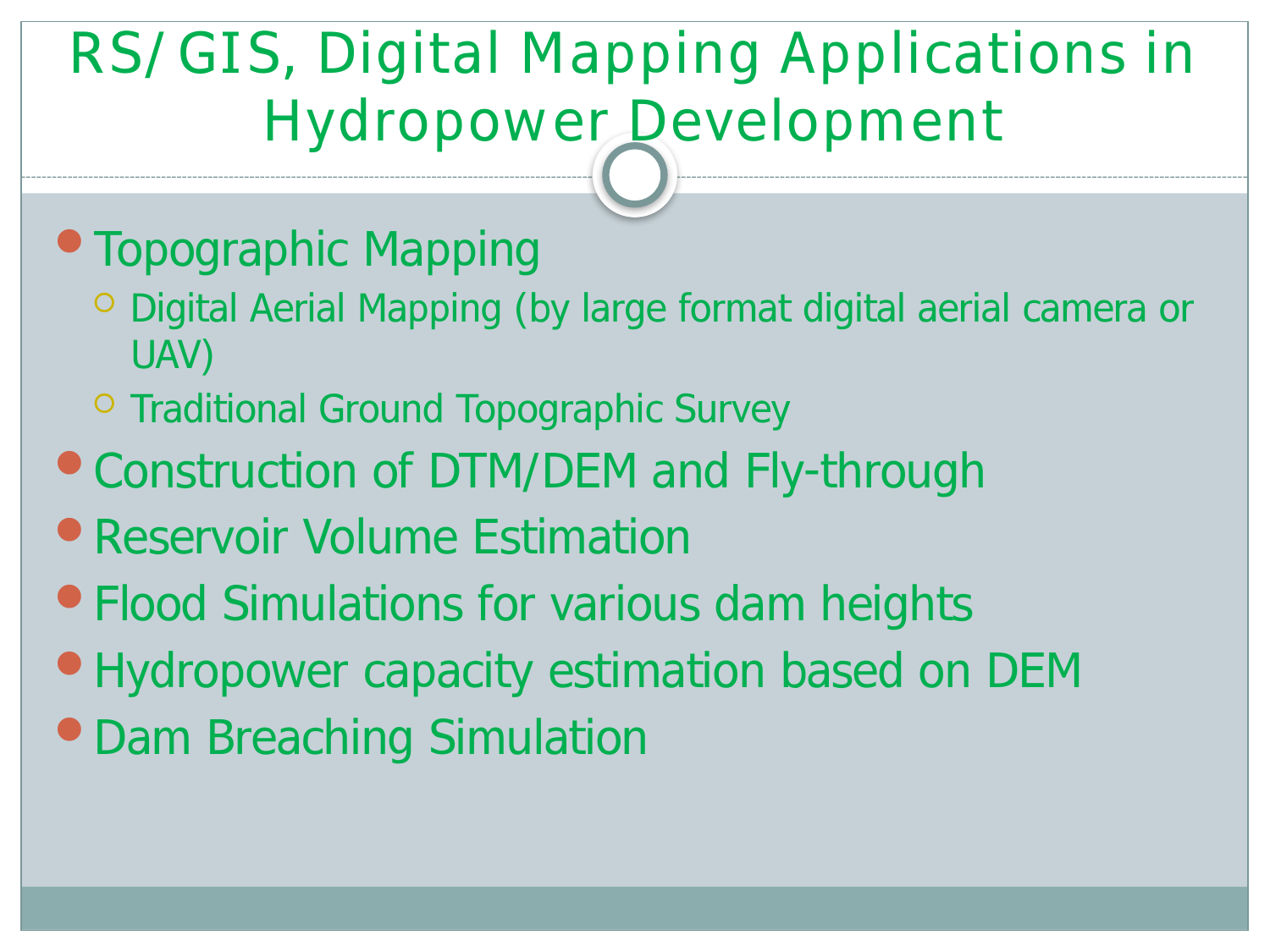

# RS/GIS, Digital Mapping Applications in Hydropower Development
Topographic Mapping
Digital Aerial Mapping (by large format digital aerial camera or UAV)
Traditional Ground Topographic Survey
Construction of DTM/DEM and Fly-through
Reservoir Volume Estimation
Flood Simulations for various dam heights
Hydropower capacity estimation based on DEM
Dam Breaching Simulation